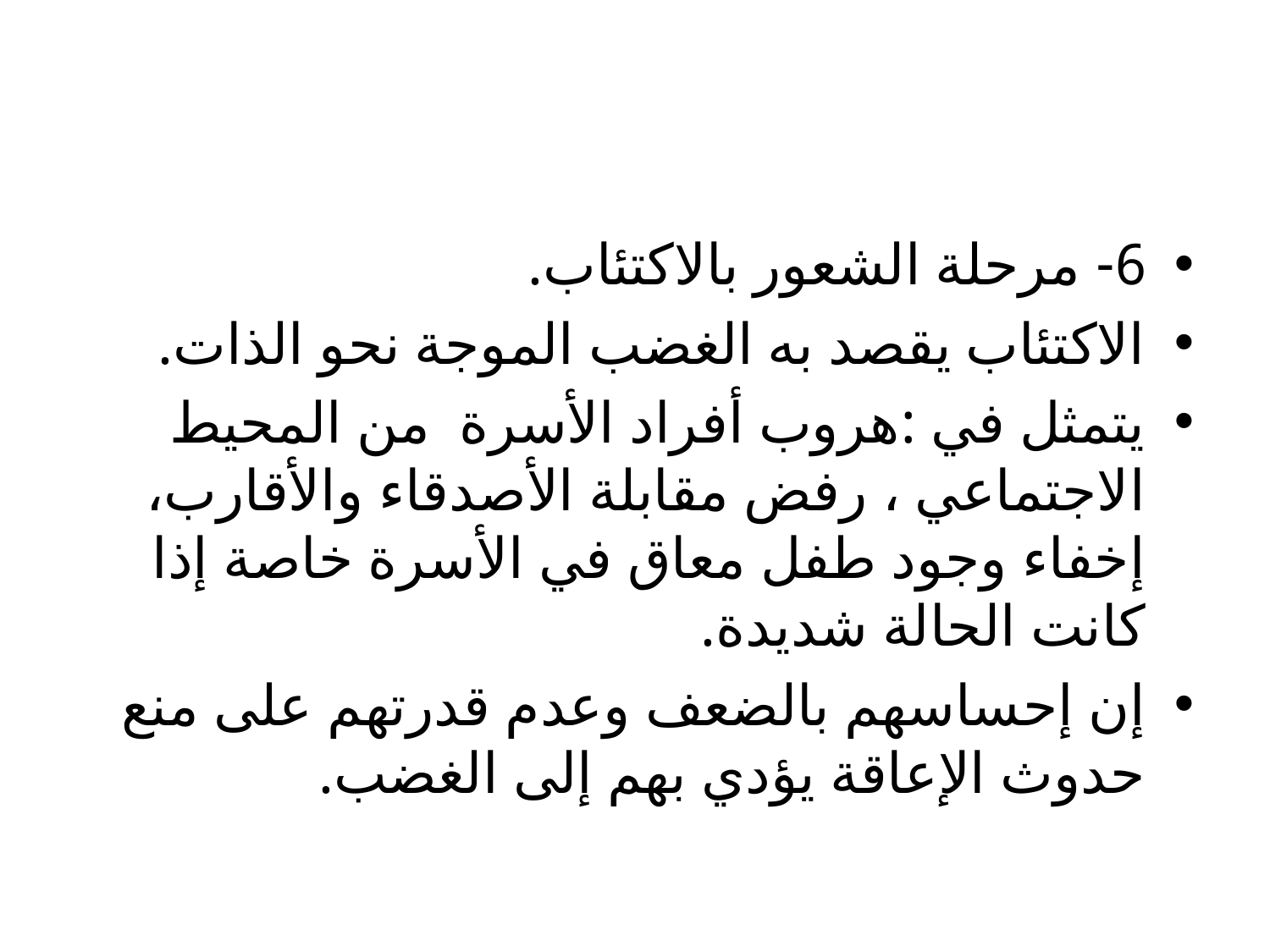

#
6- مرحلة الشعور بالاكتئاب.
الاكتئاب يقصد به الغضب الموجة نحو الذات.
يتمثل في :هروب أفراد الأسرة  من المحيط الاجتماعي ، رفض مقابلة الأصدقاء والأقارب، إخفاء وجود طفل معاق في الأسرة خاصة إذا كانت الحالة شديدة.
إن إحساسهم بالضعف وعدم قدرتهم على منع حدوث الإعاقة يؤدي بهم إلى الغضب.